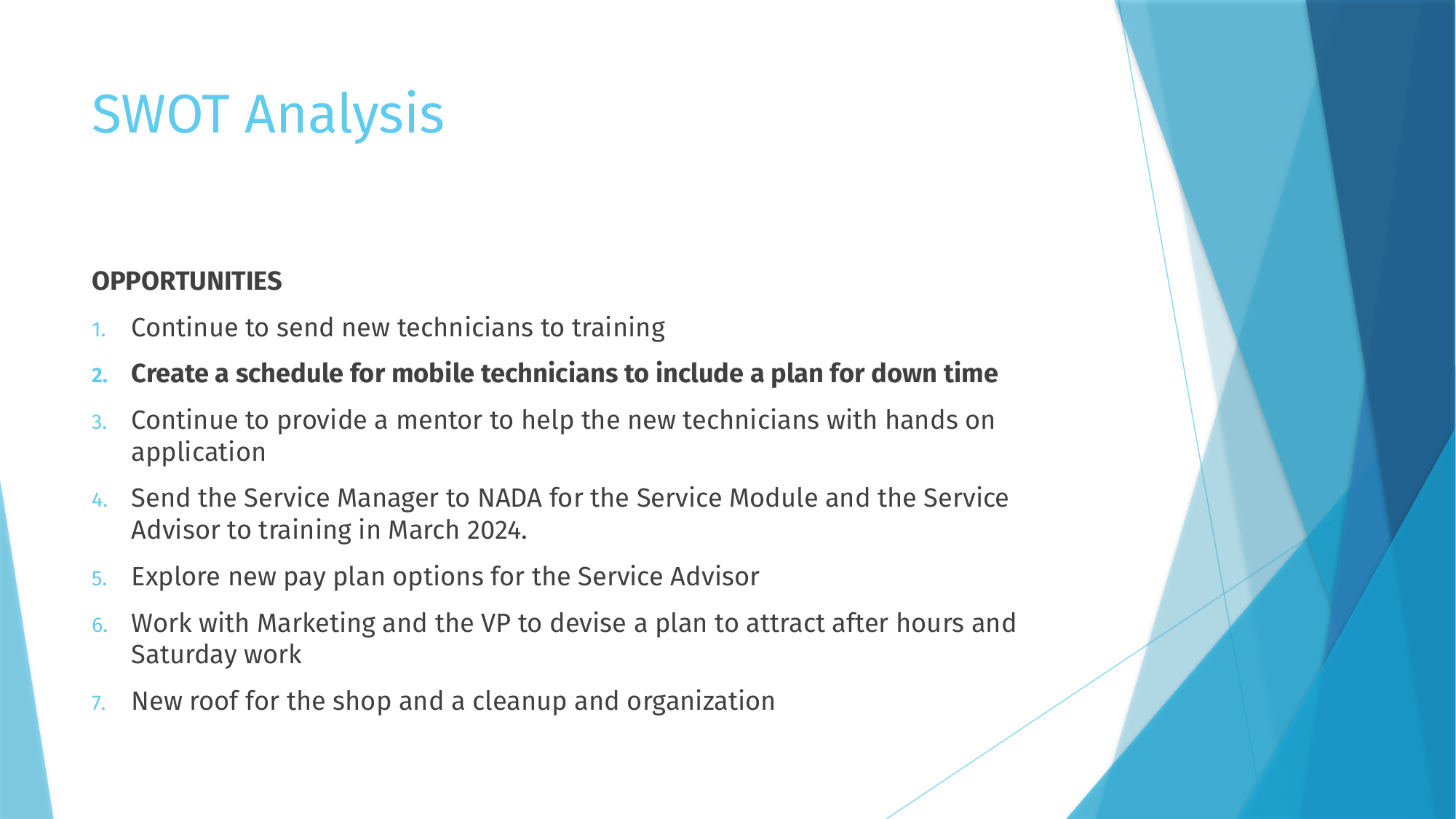

# SWOT Analysis
OPPORTUNITIES
Continue to send new technicians to training
Create a schedule for mobile technicians to include a plan for down time
Continue to provide a mentor to help the new technicians with hands on application
Send the Service Manager to NADA for the Service Module and the Service Advisor to training in March 2024.
Explore new pay plan options for the Service Advisor
Work with Marketing and the VP to devise a plan to attract after hours and Saturday work
New roof for the shop and a cleanup and organization